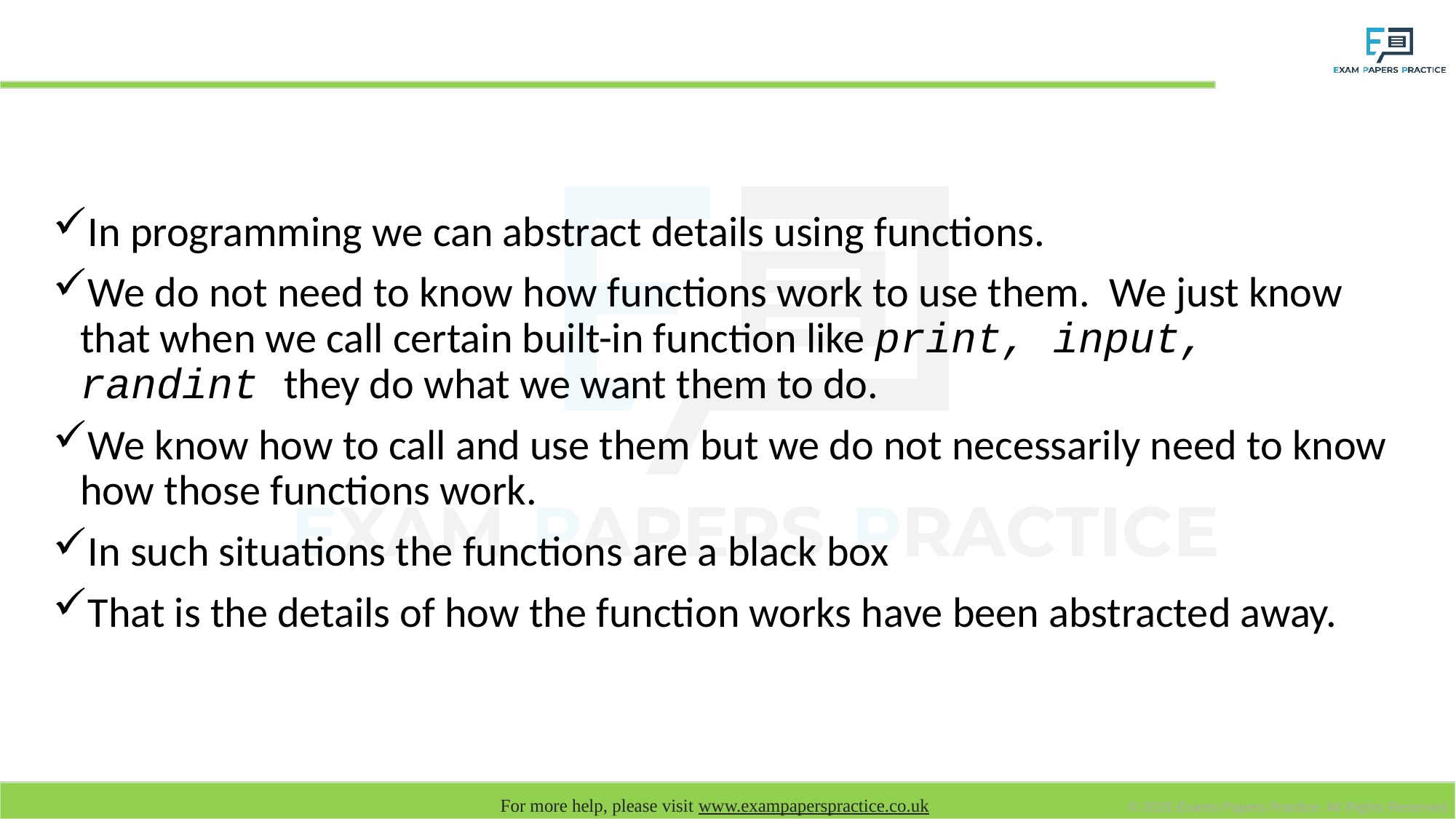

# Functional abstraction

In programming we can abstract details using functions.
We do not need to know how functions work to use them.  We just know that when we call certain built-in function like print, input, randint they do what we want them to do.
We know how to call and use them but we do not necessarily need to know how those functions work.
In such situations the functions are a black box
That is the details of how the function works have been abstracted away.